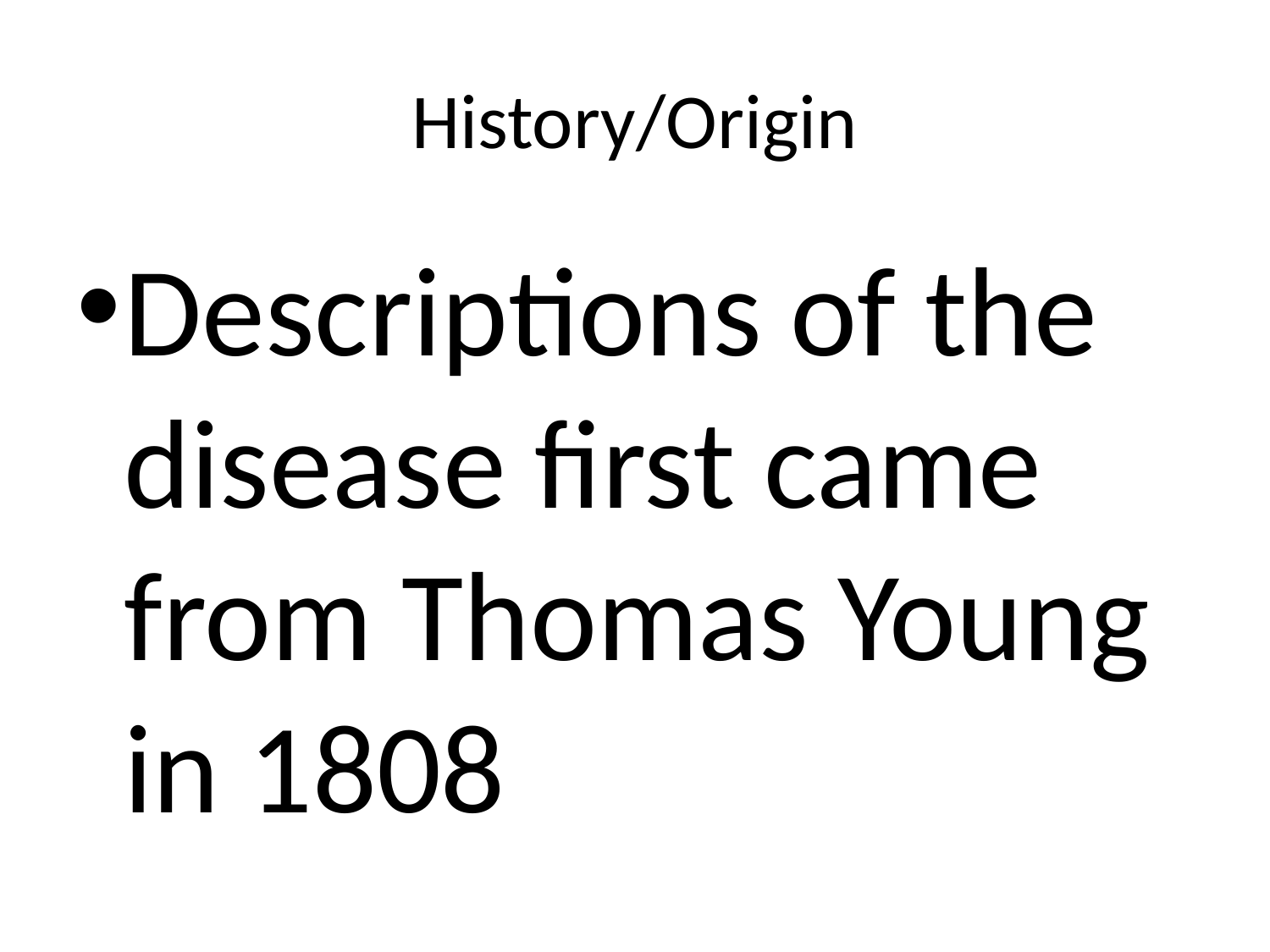

# History/Origin
Descriptions of the disease first came from Thomas Young in 1808